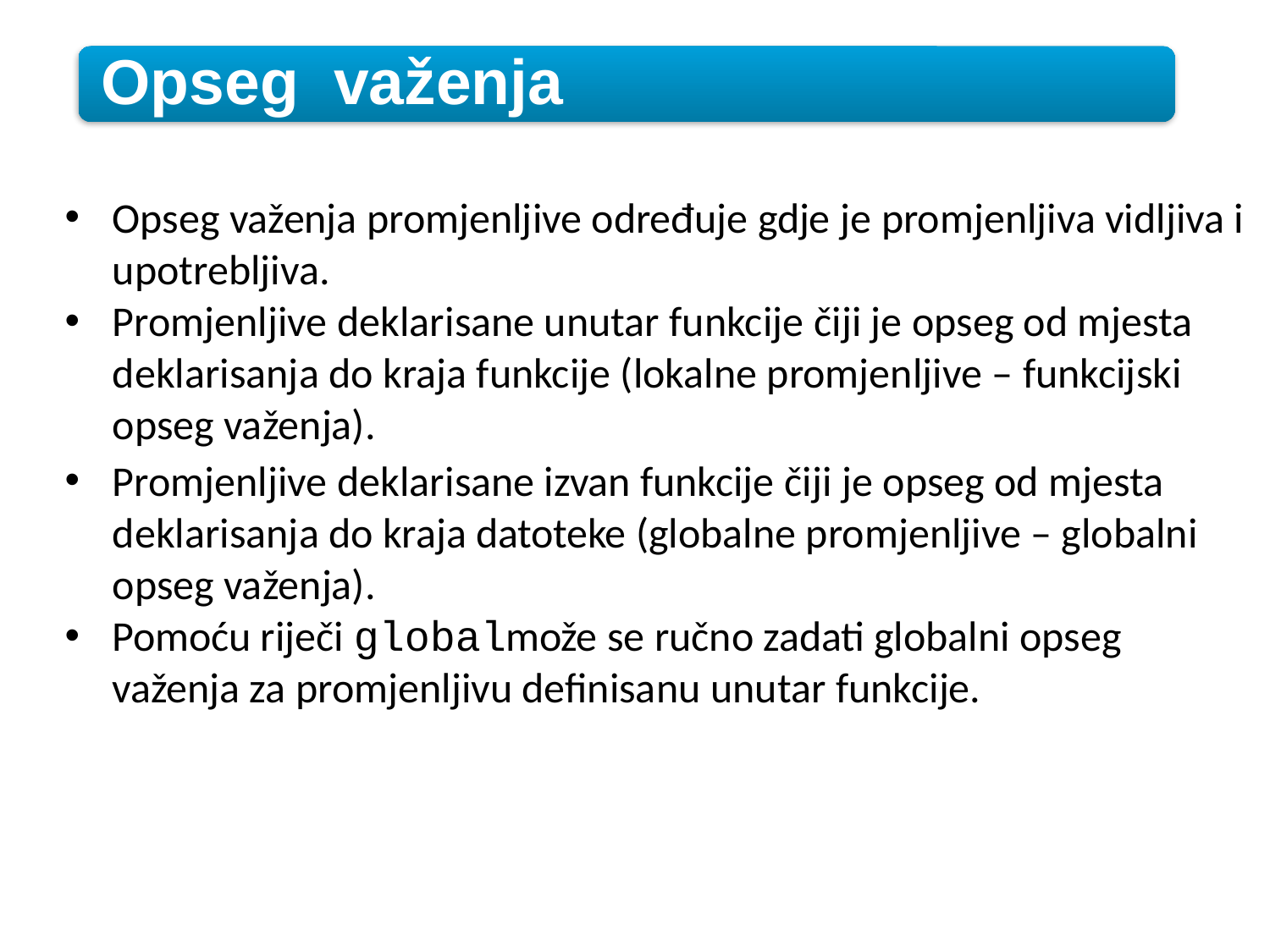

Opseg  važenja
Opseg važenja promjenljive određuje gdje je promjenljiva vidljiva i upotrebljiva.
Promjenljive deklarisane unutar funkcije čiji je opseg od mjesta deklarisanja do kraja funkcije (lokalne promjenljive – funkcijski opseg važenja).
Promjenljive deklarisane izvan funkcije čiji je opseg od mjesta deklarisanja do kraja datoteke (globalne promjenljive – globalni opseg važenja).
Pomoću riječi globalmože se ručno zadati globalni opseg važenja za promjenljivu definisanu unutar funkcije.
1